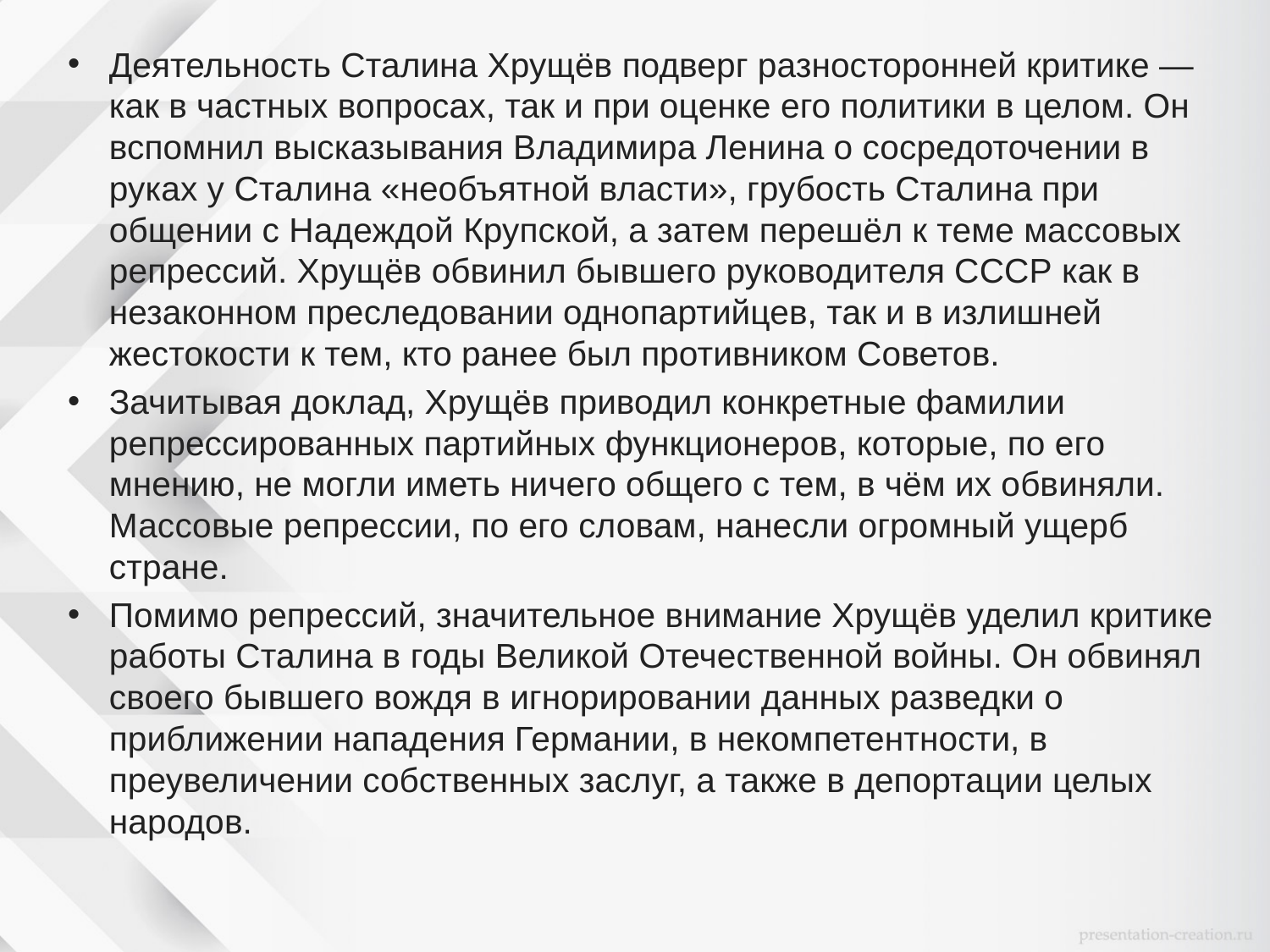

Деятельность Сталина Хрущёв подверг разносторонней критике — как в частных вопросах, так и при оценке его политики в целом. Он вспомнил высказывания Владимира Ленина о сосредоточении в руках у Сталина «необъятной власти», грубость Сталина при общении с Надеждой Крупской, а затем перешёл к теме массовых репрессий. Хрущёв обвинил бывшего руководителя СССР как в незаконном преследовании однопартийцев, так и в излишней жестокости к тем, кто ранее был противником Советов.
Зачитывая доклад, Хрущёв приводил конкретные фамилии репрессированных партийных функционеров, которые, по его мнению, не могли иметь ничего общего с тем, в чём их обвиняли. Массовые репрессии, по его словам, нанесли огромный ущерб стране.
Помимо репрессий, значительное внимание Хрущёв уделил критике работы Сталина в годы Великой Отечественной войны. Он обвинял своего бывшего вождя в игнорировании данных разведки о приближении нападения Германии, в некомпетентности, в преувеличении собственных заслуг, а также в депортации целых народов.